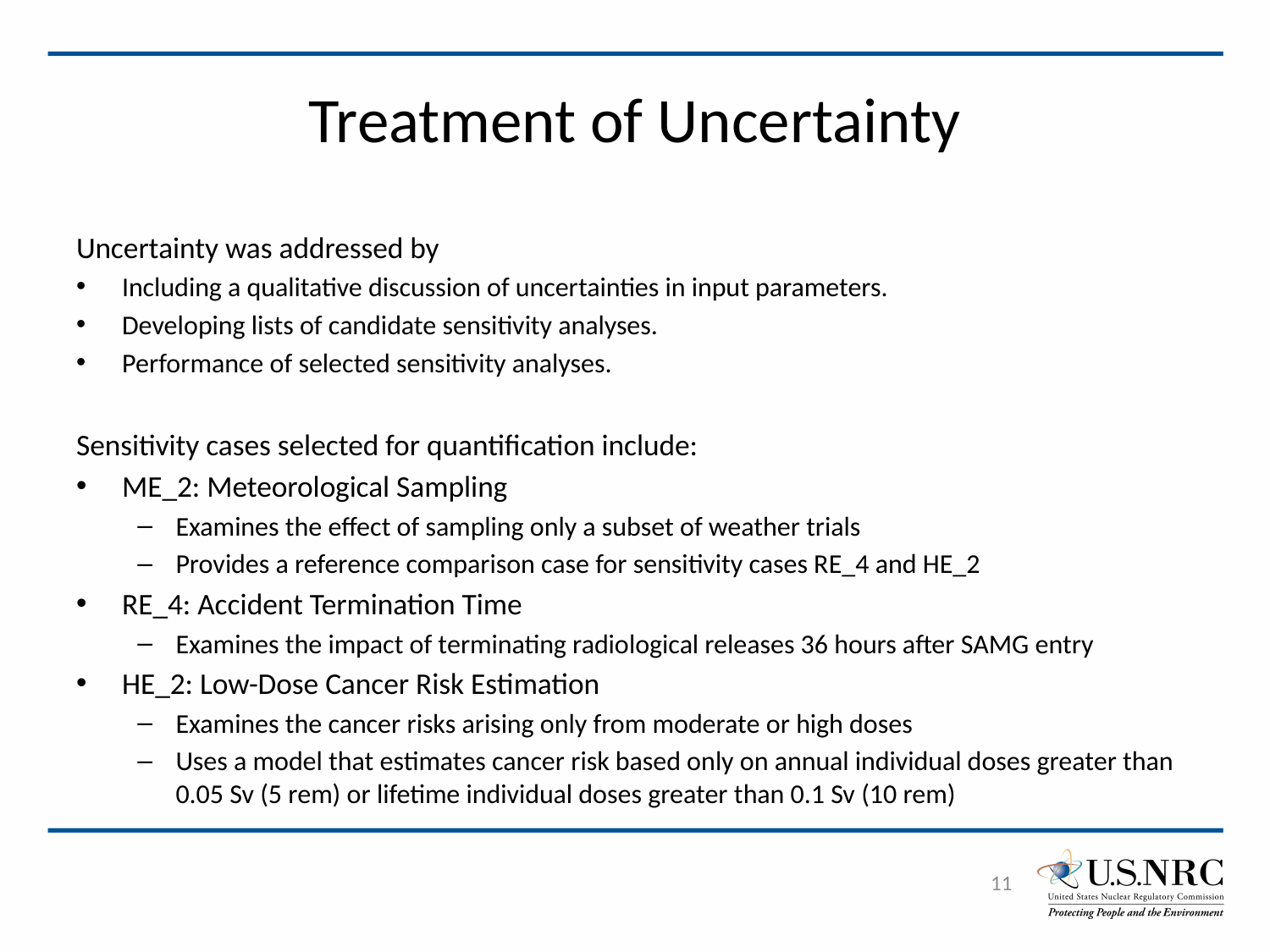

# Treatment of Uncertainty
Uncertainty was addressed by
Including a qualitative discussion of uncertainties in input parameters.
Developing lists of candidate sensitivity analyses.
Performance of selected sensitivity analyses.

Sensitivity cases selected for quantification include:
ME_2: Meteorological Sampling
Examines the effect of sampling only a subset of weather trials
Provides a reference comparison case for sensitivity cases RE_4 and HE_2
RE_4: Accident Termination Time
Examines the impact of terminating radiological releases 36 hours after SAMG entry
HE_2: Low-Dose Cancer Risk Estimation
Examines the cancer risks arising only from moderate or high doses
Uses a model that estimates cancer risk based only on annual individual doses greater than 0.05 Sv (5 rem) or lifetime individual doses greater than 0.1 Sv (10 rem)
11